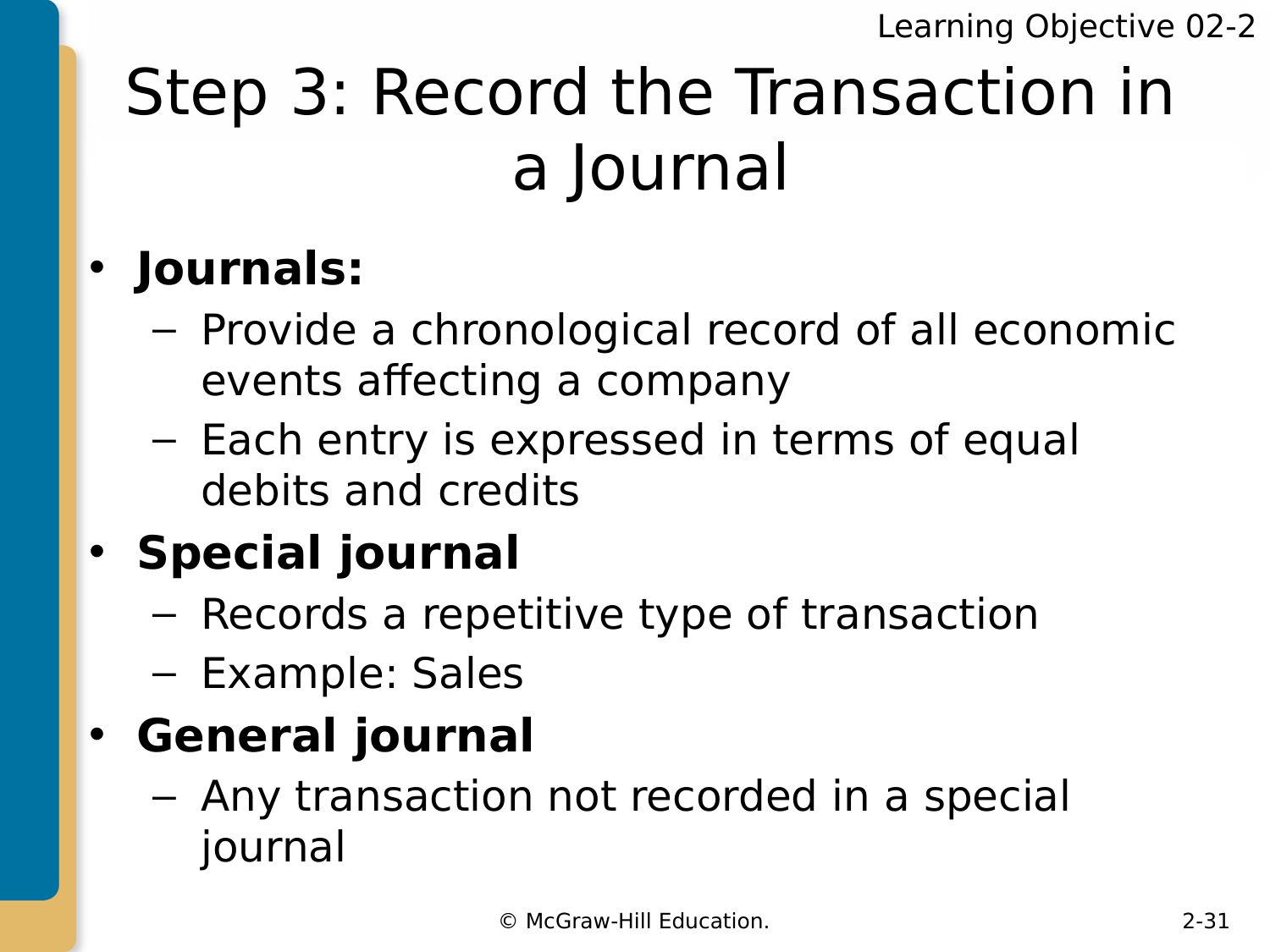

Learning Objective 02-2
# Step 3: Record the Transaction in a Journal
Journals:
Provide a chronological record of all economic events affecting a company
Each entry is expressed in terms of equal debits and credits
Special journal
Records a repetitive type of transaction
Example: Sales
General journal
Any transaction not recorded in a special journal